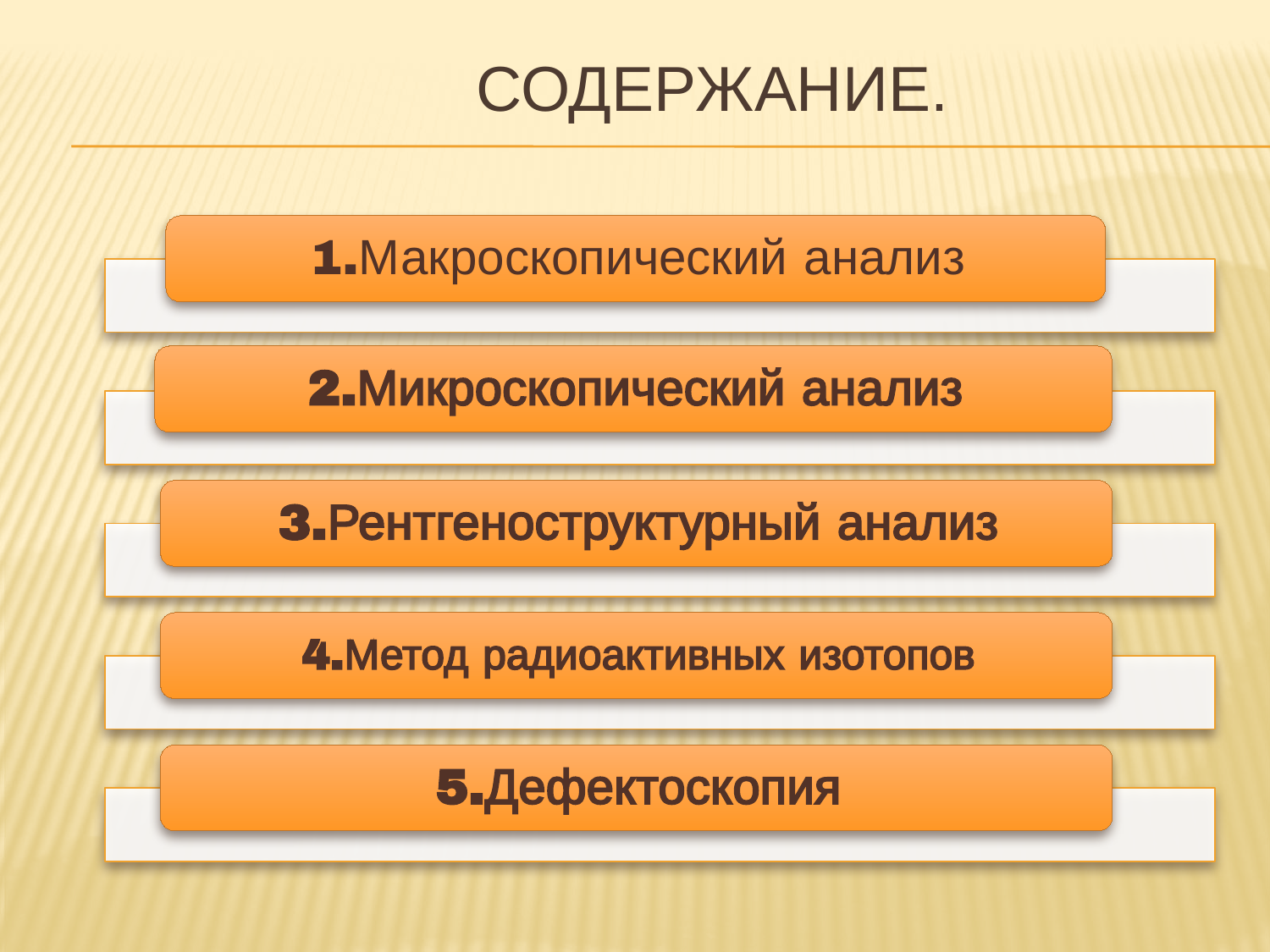

# Содержание.

1.Макроскопический анализ
2.Микроскопический анализ
3.Рентгеноструктурный анализ
4.Метод радиоактивных изотопов
5.Дефектоскопия